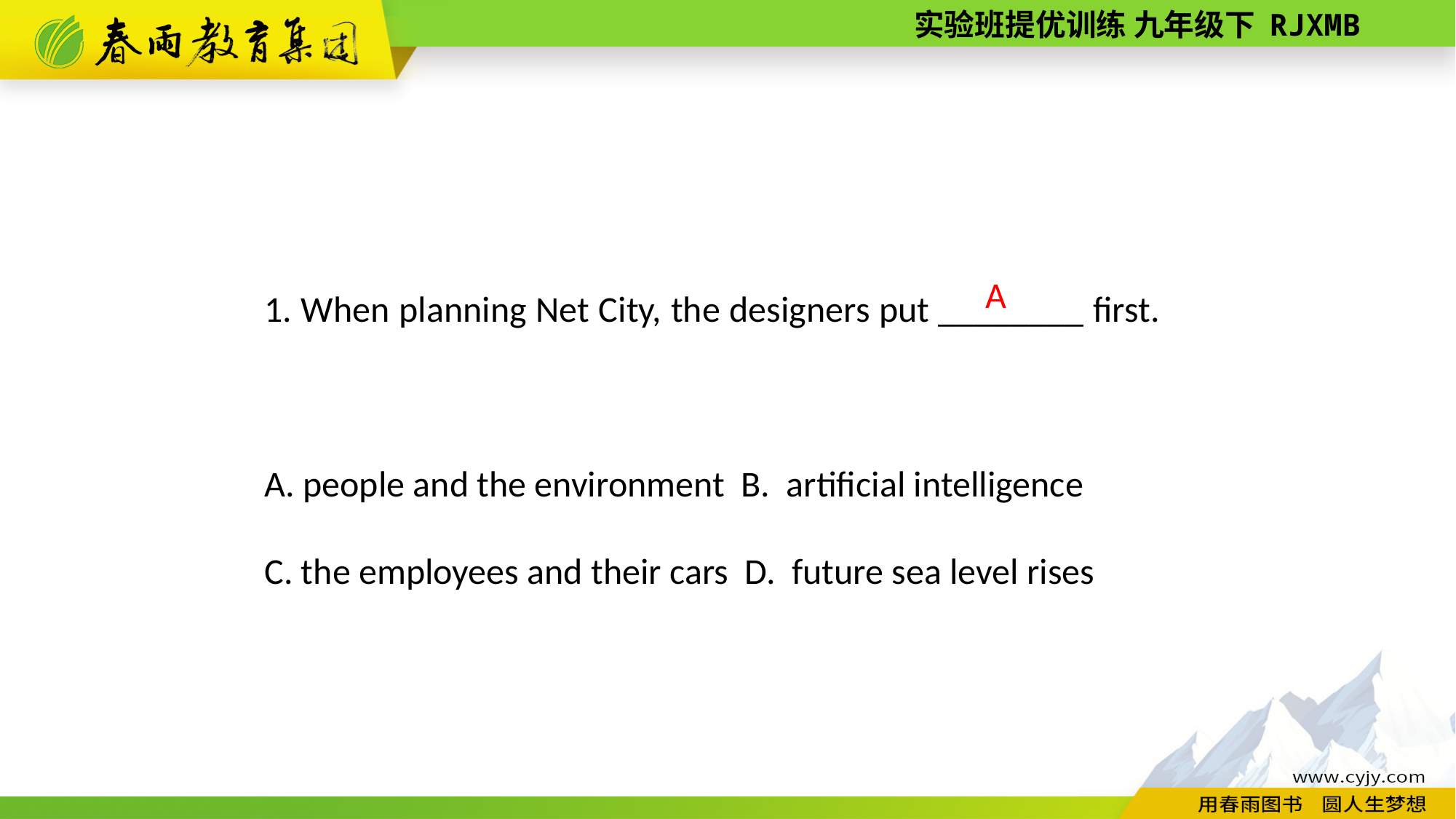

1. When planning Net City, the designers put ________ first.
A. people and the environment  B.  artificial intelligence
C. the employees and their cars  D.  future sea level rises
A